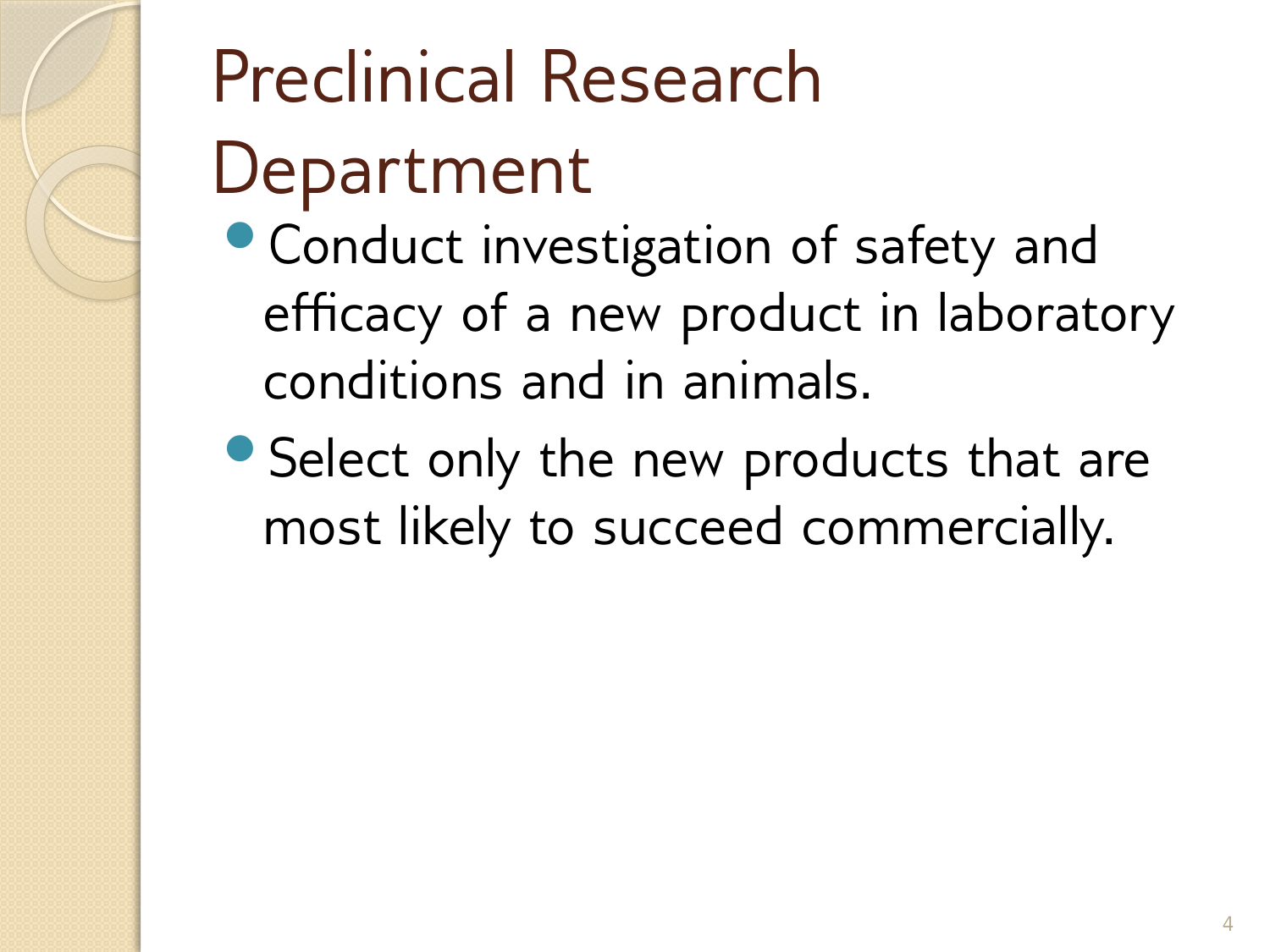

# Preclinical Research Department
Conduct investigation of safety and efficacy of a new product in laboratory conditions and in animals.
Select only the new products that are most likely to succeed commercially.
4